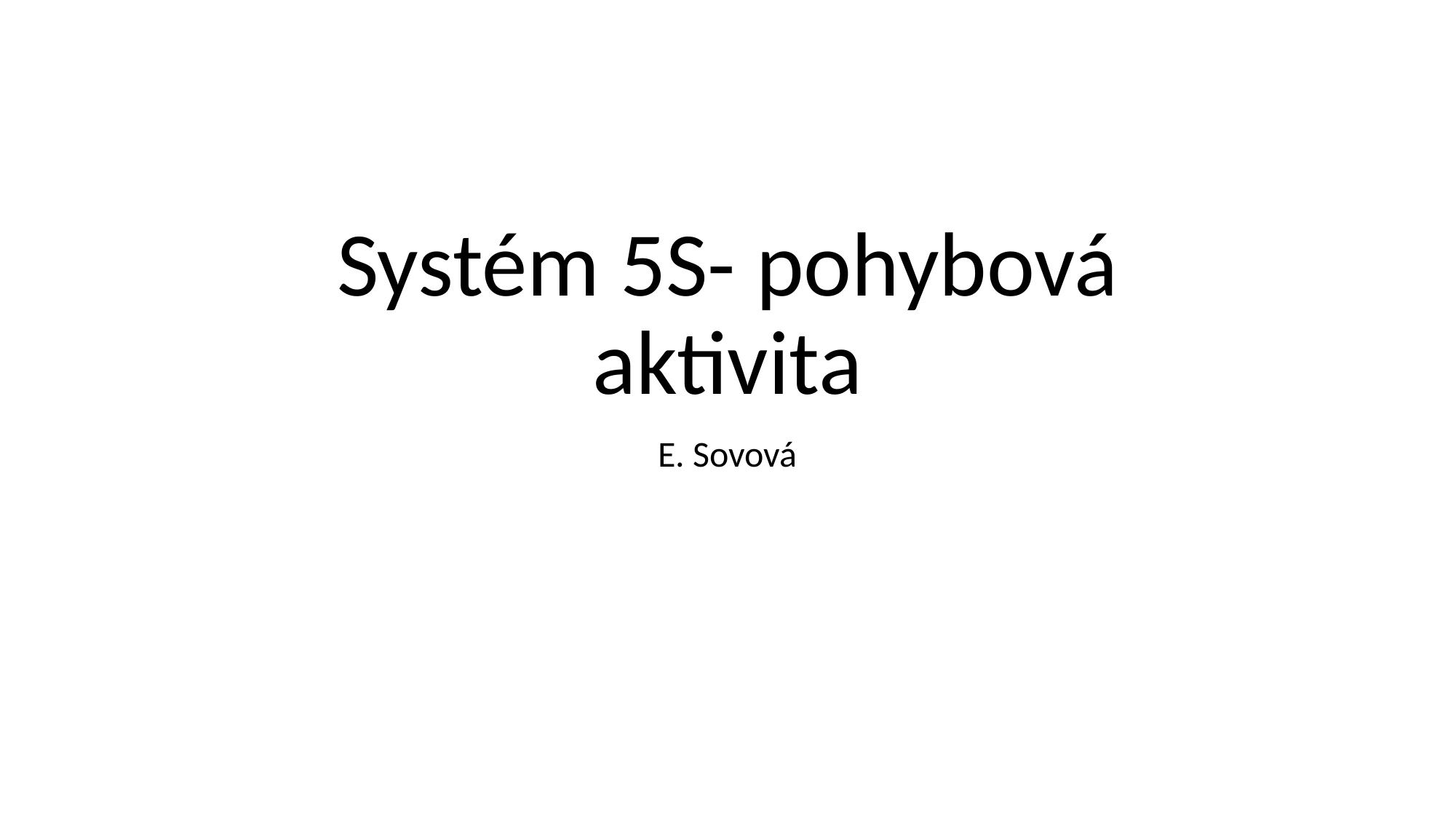

# Systém 5S- pohybová aktivita
E. Sovová